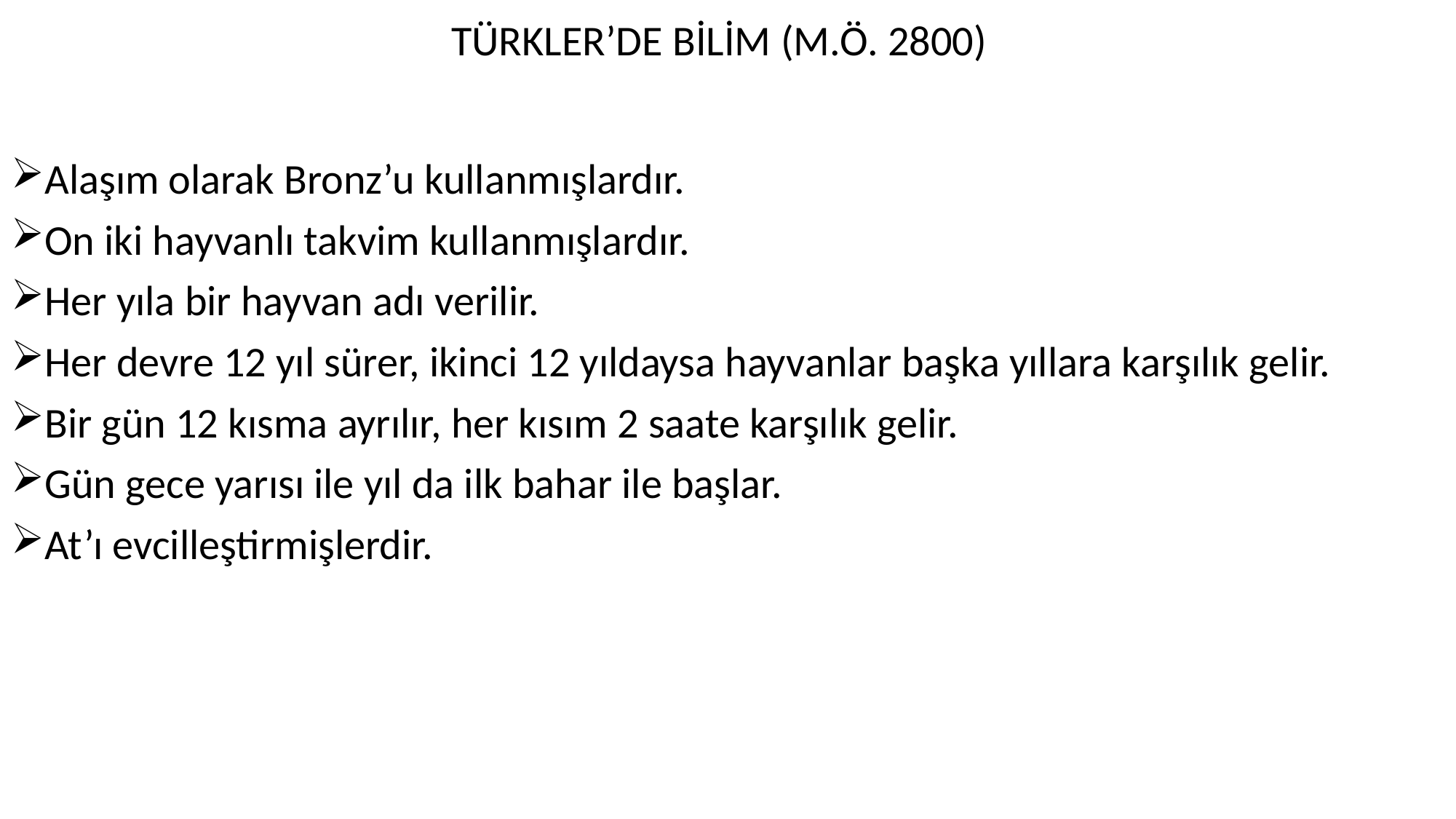

# TÜRKLER’DE BİLİM (M.Ö. 2800)
Alaşım olarak Bronz’u kullanmışlardır.
On iki hayvanlı takvim kullanmışlardır.
Her yıla bir hayvan adı verilir.
Her devre 12 yıl sürer, ikinci 12 yıldaysa hayvanlar başka yıllara karşılık gelir.
Bir gün 12 kısma ayrılır, her kısım 2 saate karşılık gelir.
Gün gece yarısı ile yıl da ilk bahar ile başlar.
At’ı evcilleştirmişlerdir.